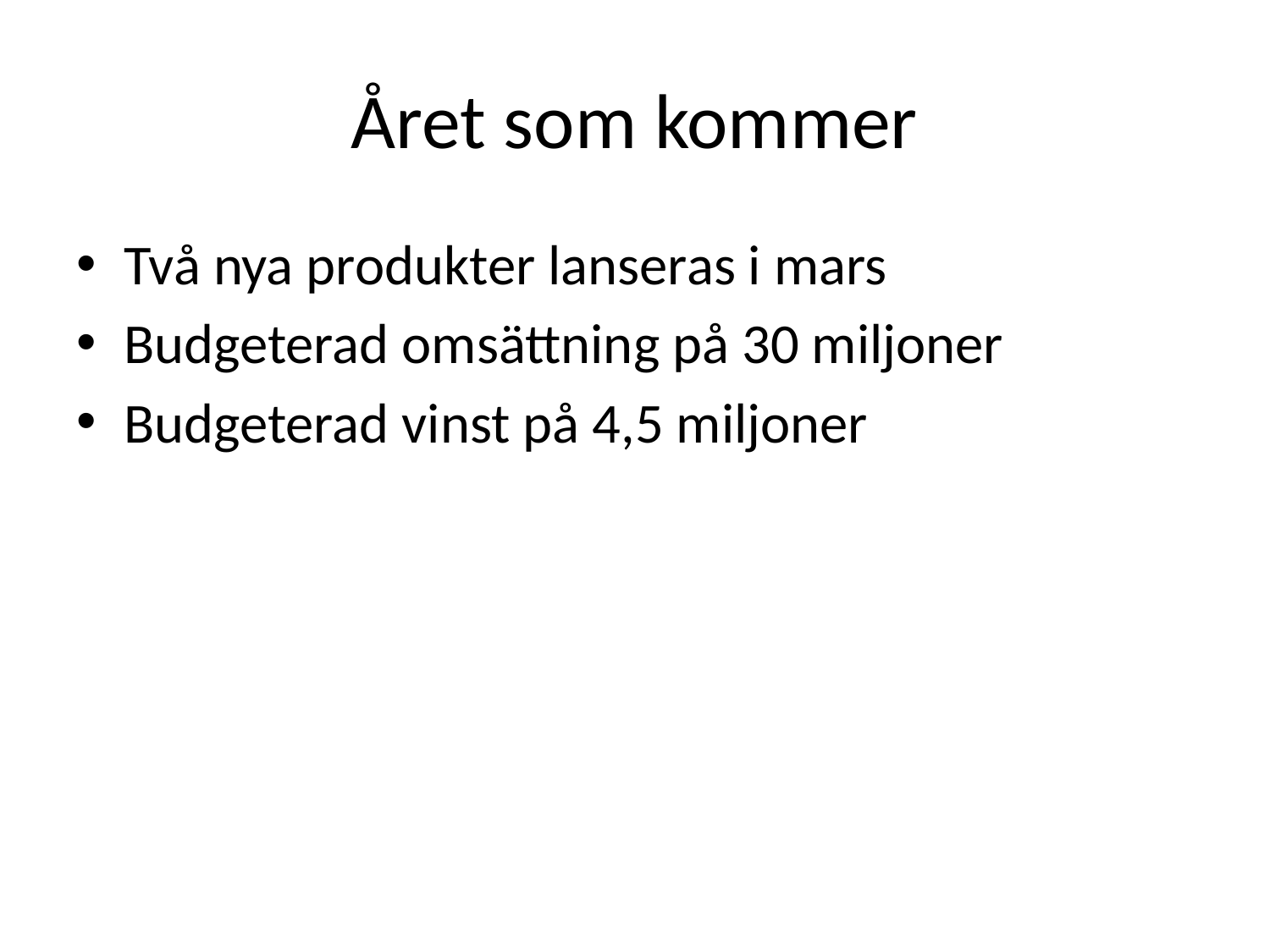

# Året som kommer
Två nya produkter lanseras i mars
Budgeterad omsättning på 30 miljoner
Budgeterad vinst på 4,5 miljoner